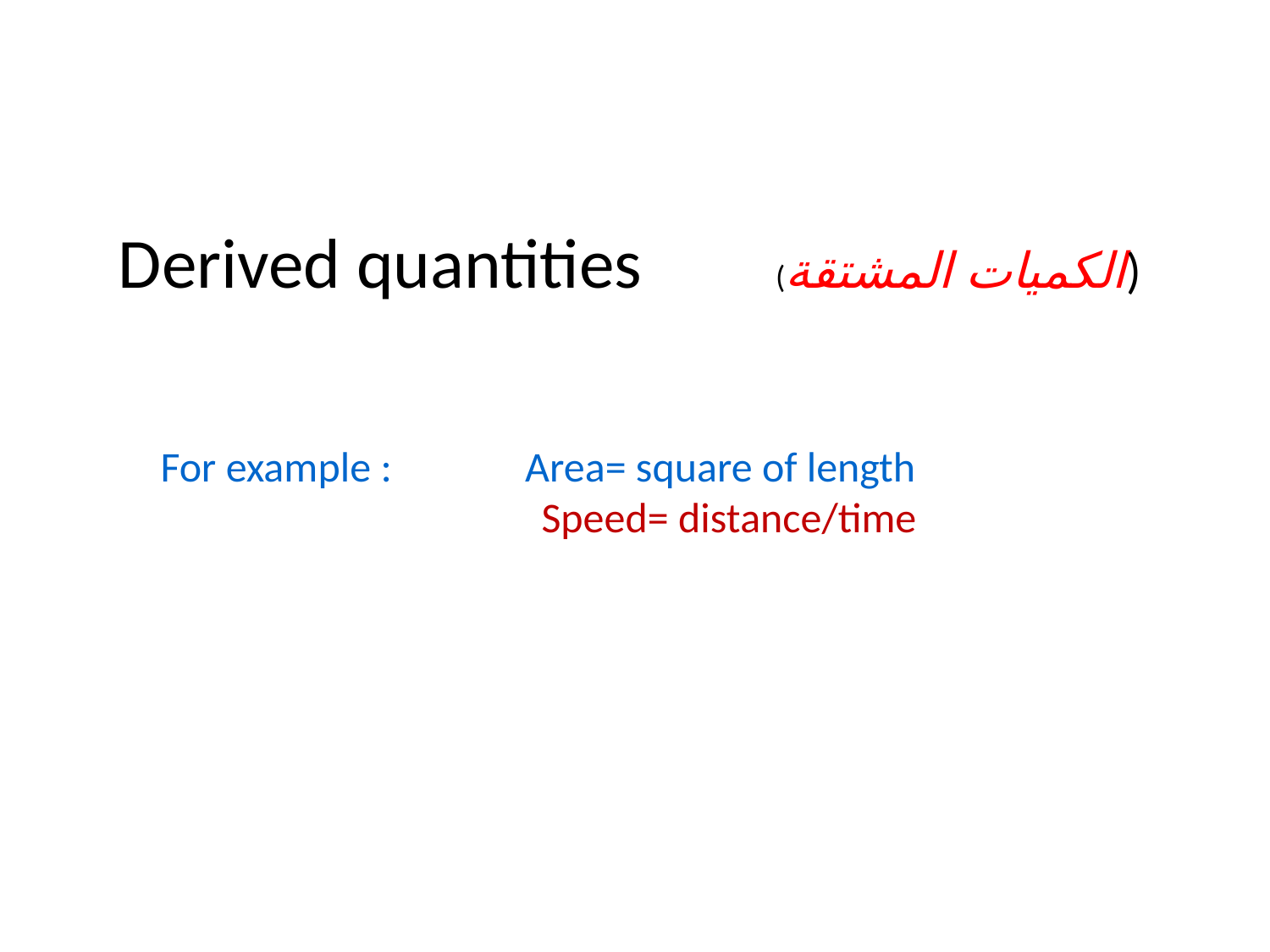

Derived quantities
 (الكميات المشتقة)
For example :              Area= square of length
			Speed= distance/time